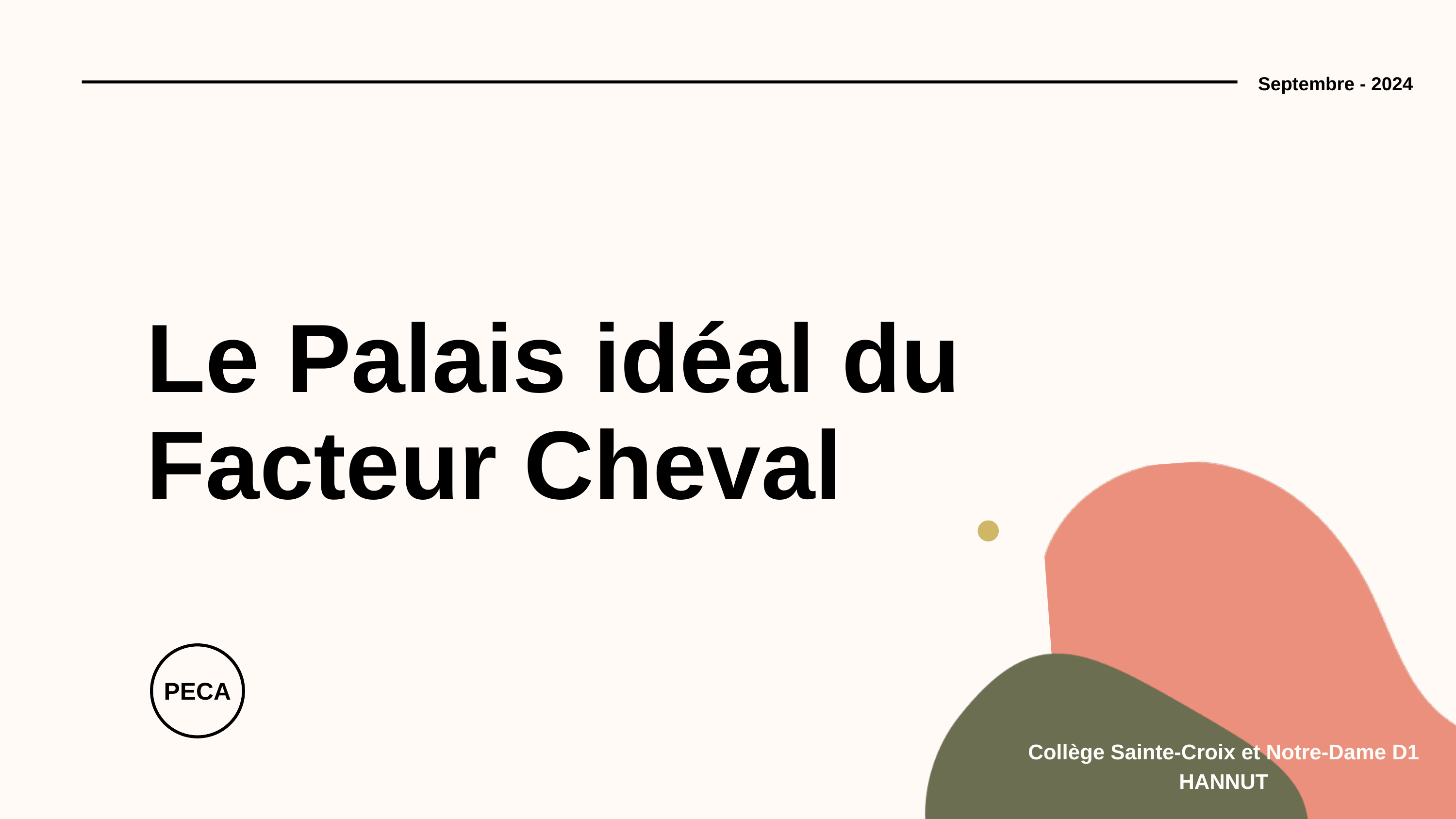

Septembre - 2024

Le Palais idéal du Facteur Cheval

PECA
Collège Sainte-Croix et Notre-Dame D1
HANNUT